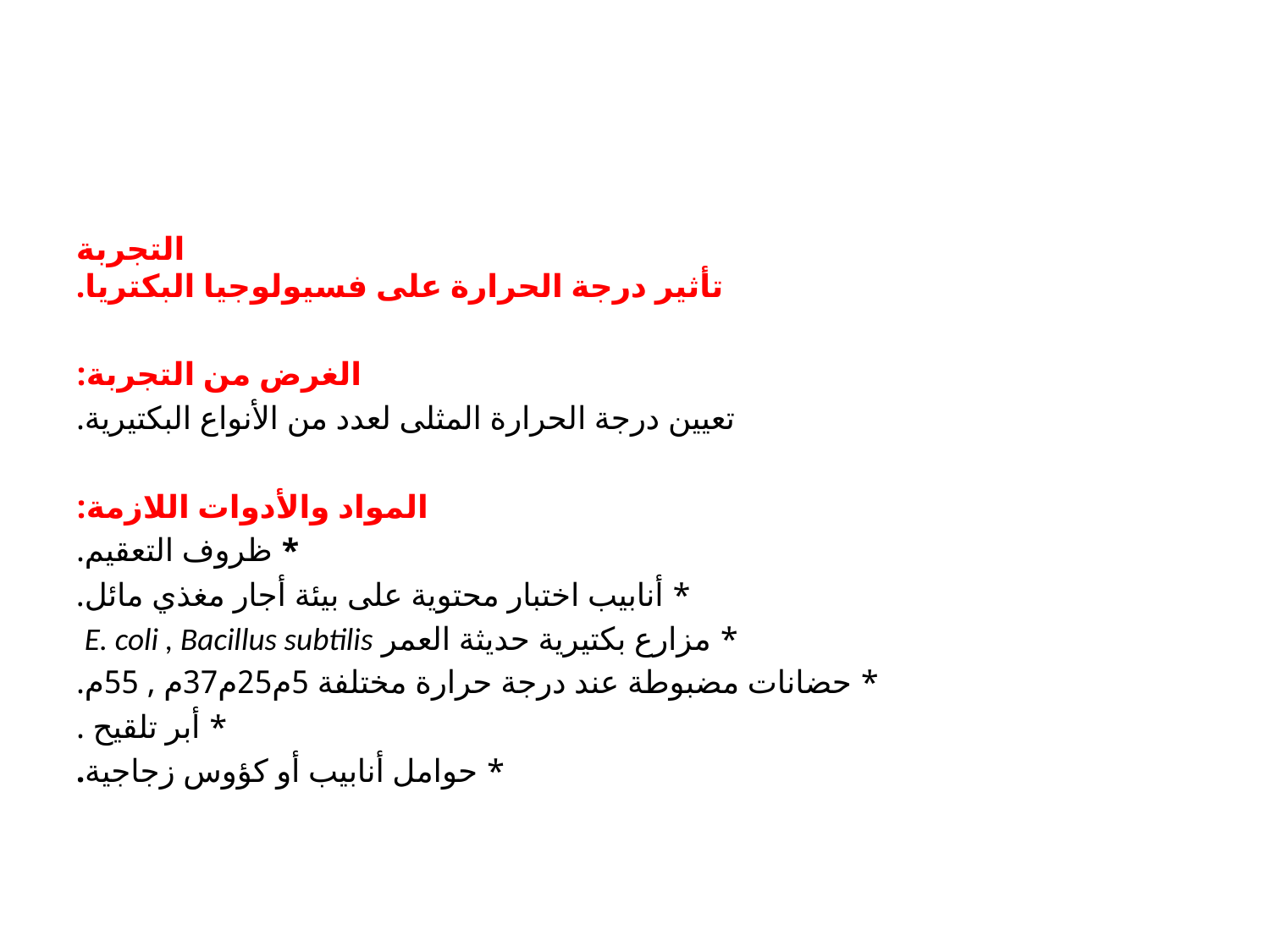

التجربة
تأثير درجة الحرارة على فسيولوجيا البكتريا.

الغرض من التجربة:
تعيين درجة الحرارة المثلى لعدد من الأنواع البكتيرية.

المواد والأدوات اللازمة:
* ظروف التعقيم.
     * أنابيب اختبار محتوية على بيئة أجار مغذي مائل.
     * مزارع بكتيرية حديثة العمر E. coli , Bacillus subtilis
     * حضانات مضبوطة عند درجة حرارة مختلفة 5م25م37م , 55م.
     * أبر تلقيح .
    * حوامل أنابيب أو كؤوس زجاجية.